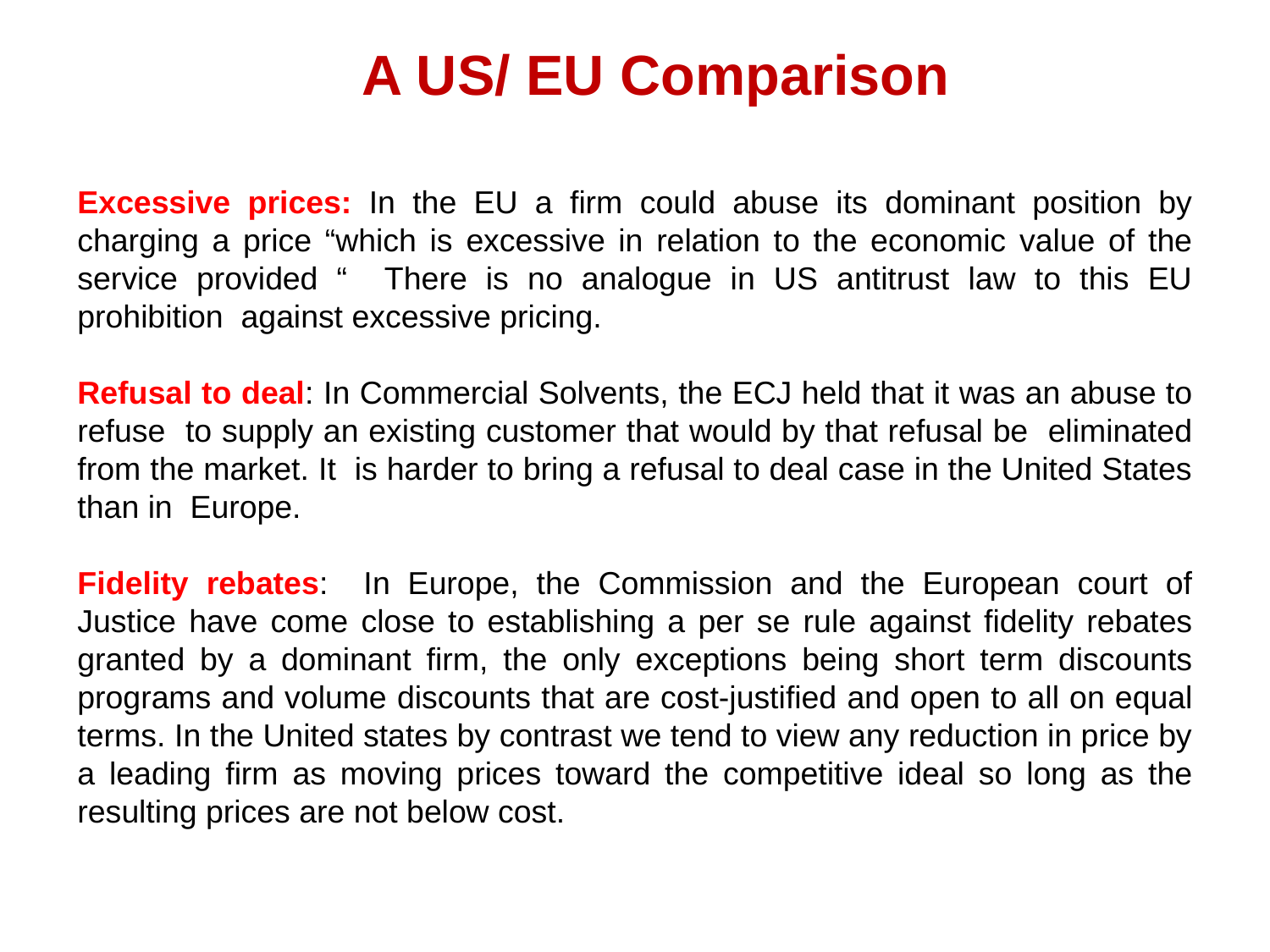

A US/ EU Comparison
Excessive prices: In the EU a firm could abuse its dominant position by charging a price “which is excessive in relation to the economic value of the service provided “  There is no analogue in US antitrust law to this EU prohibition  against excessive pricing.

Refusal to deal: In Commercial Solvents, the ECJ held that it was an abuse to refuse  to supply an existing customer that would by that refusal be  eliminated from the market. It  is harder to bring a refusal to deal case in the United States than in  Europe.

Fidelity rebates:  In Europe, the Commission and the European court of Justice have come close to establishing a per se rule against fidelity rebates granted by a dominant firm, the only exceptions being short term discounts programs and volume discounts that are cost-justified and open to all on equal terms. In the United states by contrast we tend to view any reduction in price by a leading firm as moving prices toward the competitive ideal so long as the resulting prices are not below cost.